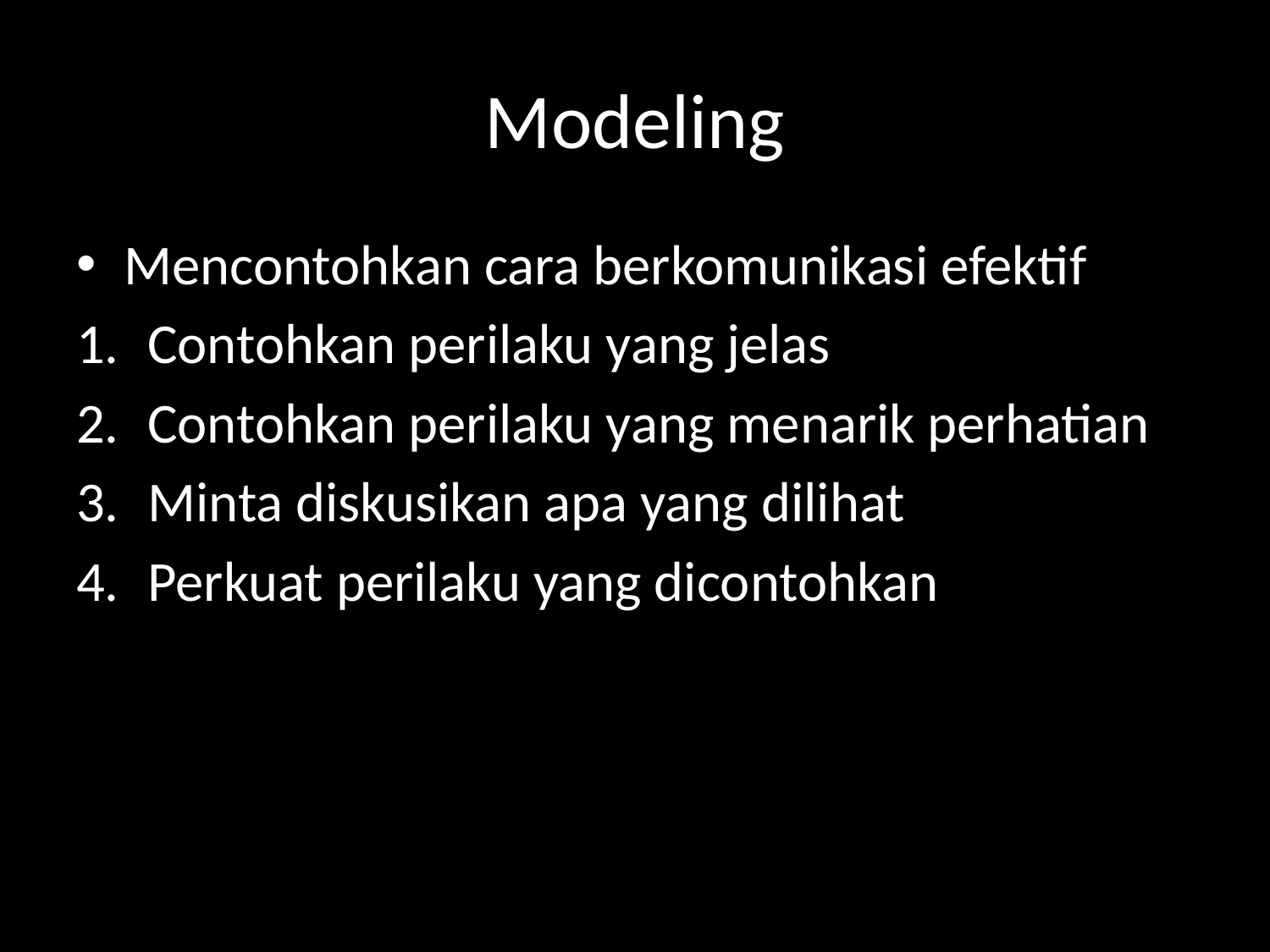

# Modeling
Mencontohkan cara berkomunikasi efektif
Contohkan perilaku yang jelas
Contohkan perilaku yang menarik perhatian
Minta diskusikan apa yang dilihat
Perkuat perilaku yang dicontohkan